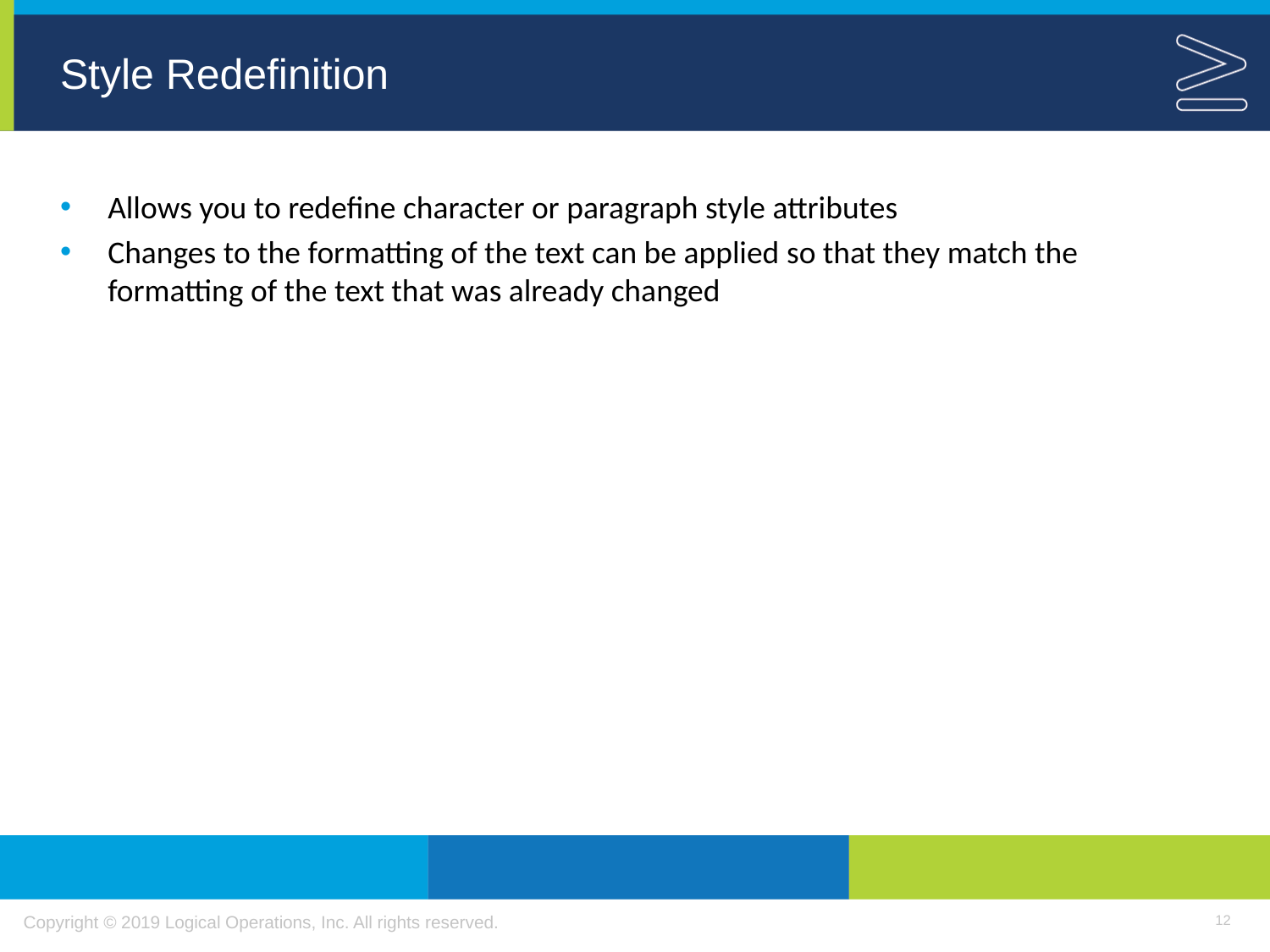

# Style Redefinition
Allows you to redefine character or paragraph style attributes
Changes to the formatting of the text can be applied so that they match the formatting of the text that was already changed

12